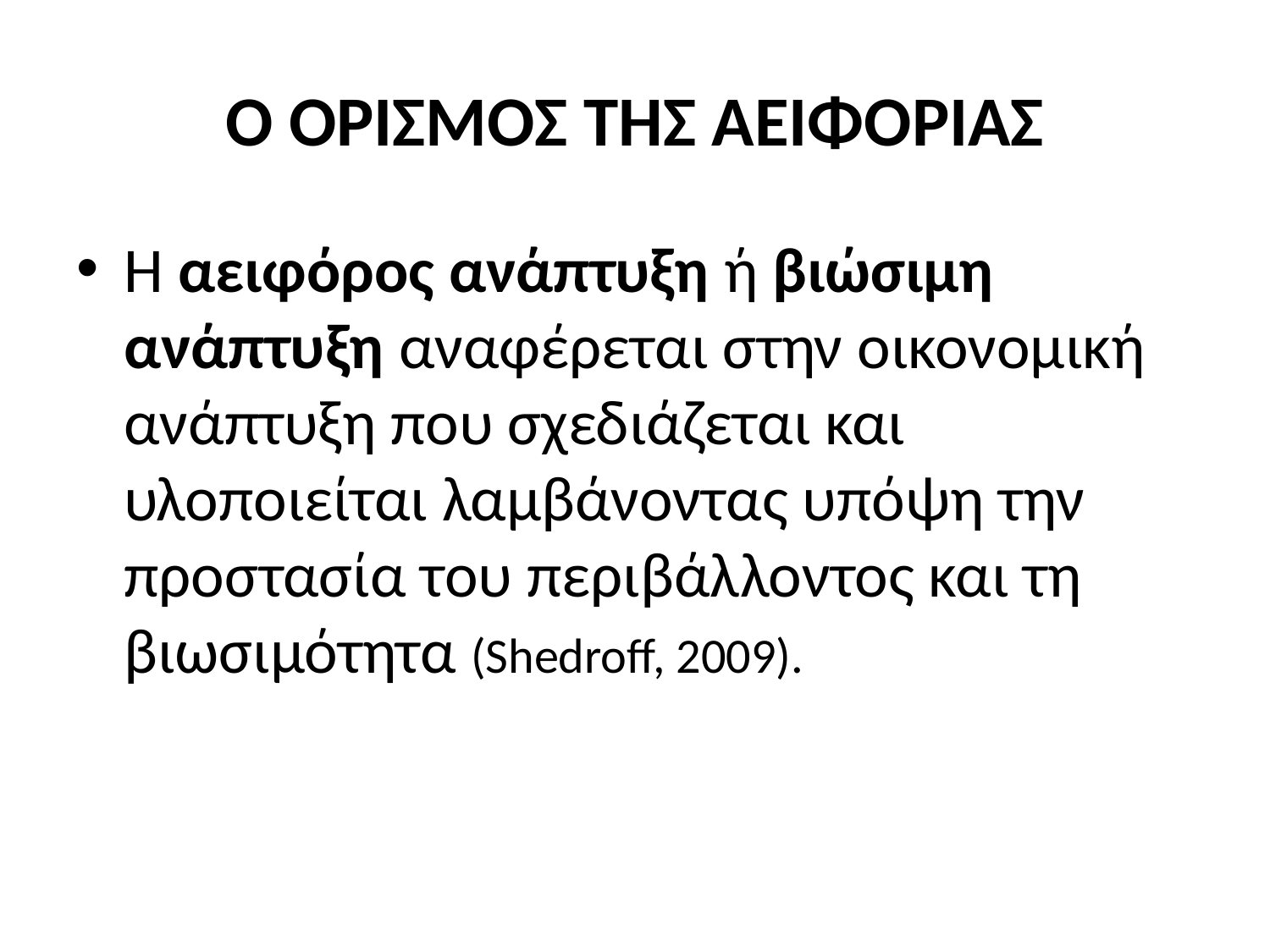

# Ο ΟΡΙΣΜΟΣ ΤΗΣ ΑΕΙΦΟΡΙΑΣ
Η αειφόρος ανάπτυξη ή βιώσιμη ανάπτυξη αναφέρεται στην οικονομική ανάπτυξη που σχεδιάζεται και υλοποιείται λαμβάνοντας υπόψη την προστασία του περιβάλλοντος και τη βιωσιμότητα (Shedroff, 2009).